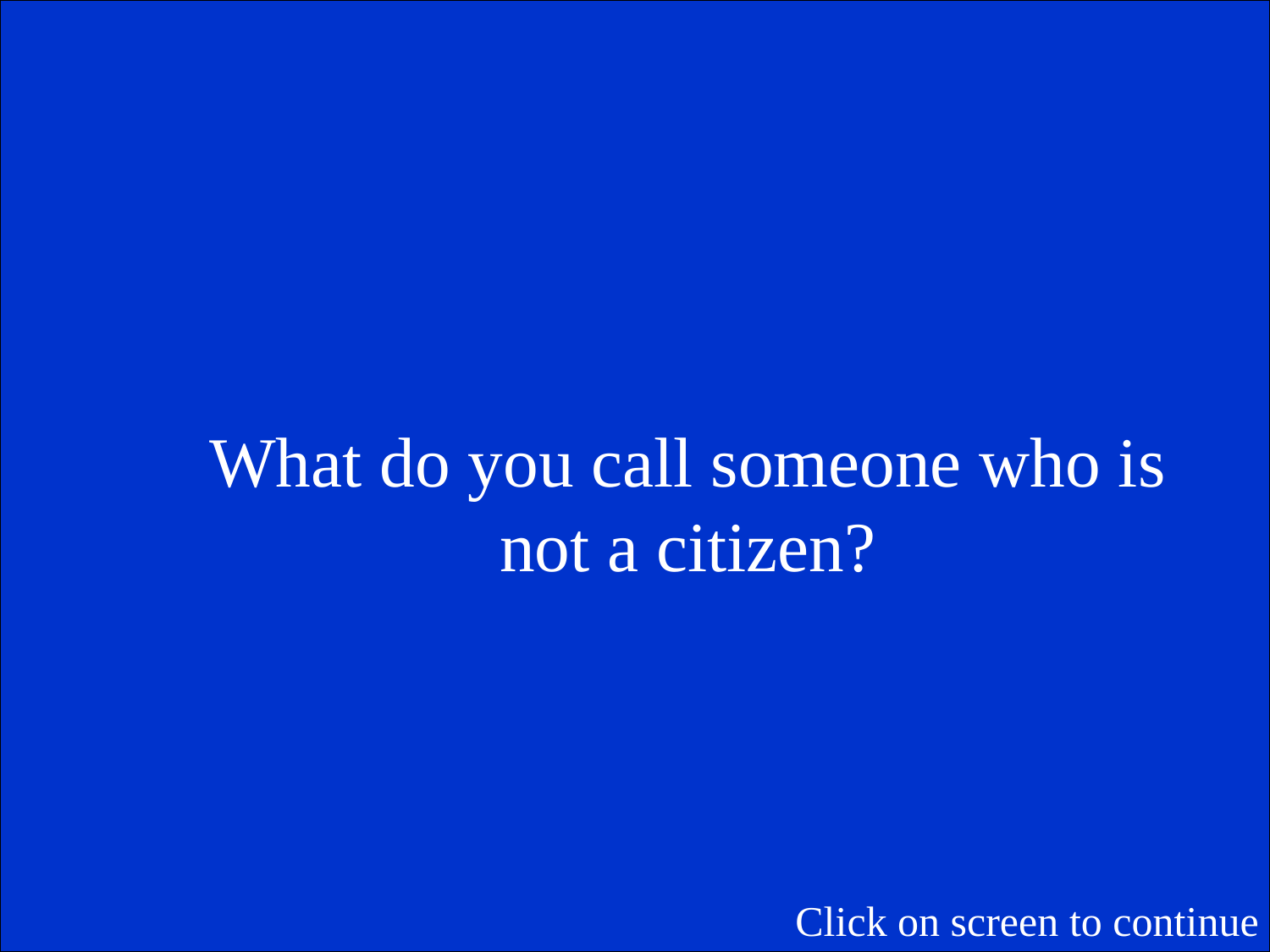

What do you call someone who is not a citizen?
Click on screen to continue